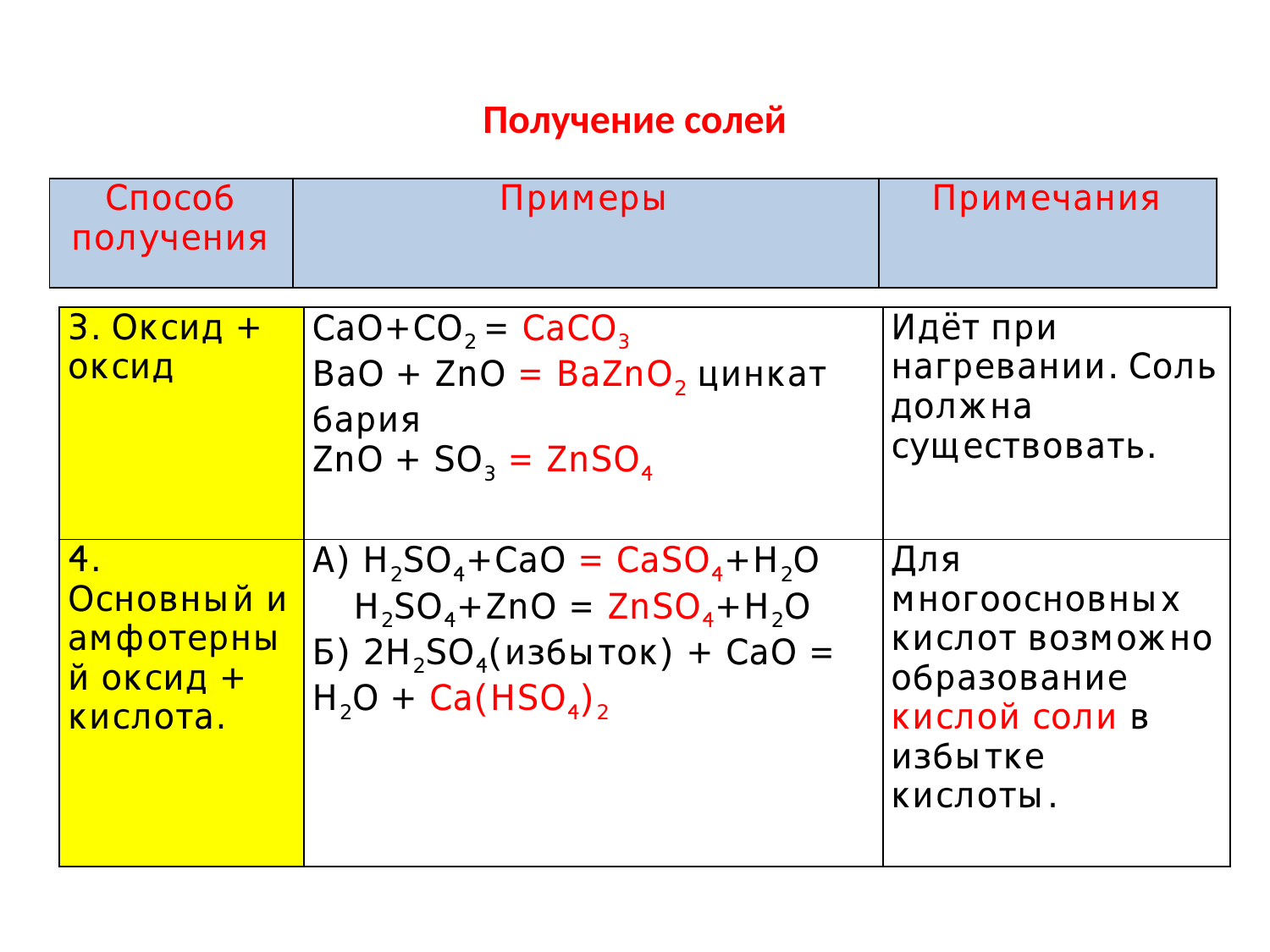

# Получение солей
| Способ получения | Примеры | Примечания |
| --- | --- | --- |
| 3. Оксид + оксид | CaO+CO2 = CaCO3 ВаО + ZnO = BaZnO2 цинкат бария ZnO + SO3 = ZnSO4 | Идёт при нагревании. Соль должна существовать. |
| --- | --- | --- |
| 4. Основный и амфотерный оксид + кислота. | А) H2SO4+CаO = CаSO4+H2O H2SO4+ZnO = ZnSO4+H2O Б) 2H2SO4(избыток) + СаО = H2O + Са(НSО4)2 | Для многоосновных кислот возможно образование кислой соли в избытке кислоты. |